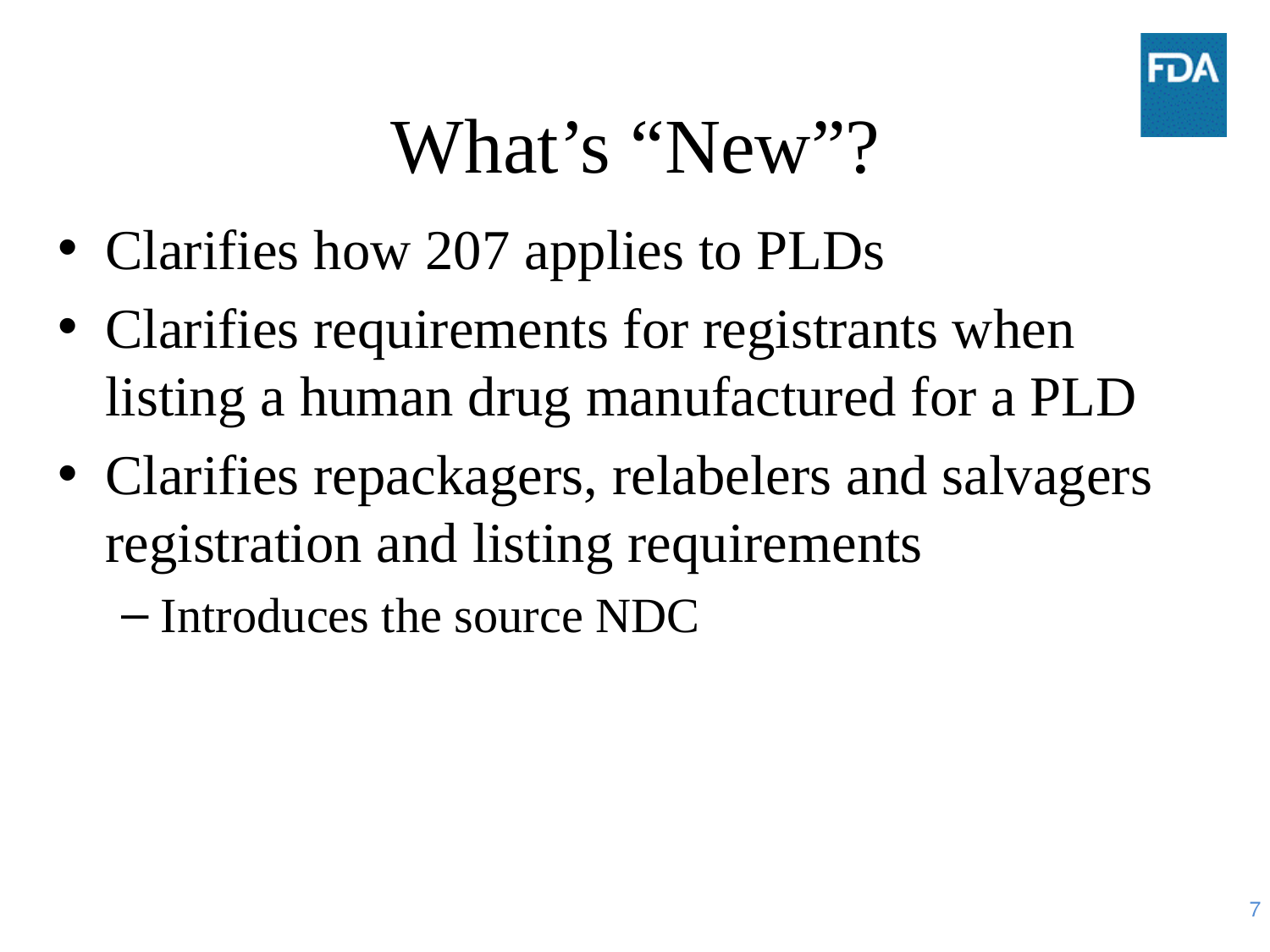

# What’s “New”?
Clarifies how 207 applies to PLDs
Clarifies requirements for registrants when listing a human drug manufactured for a PLD
Clarifies repackagers, relabelers and salvagers registration and listing requirements
Introduces the source NDC